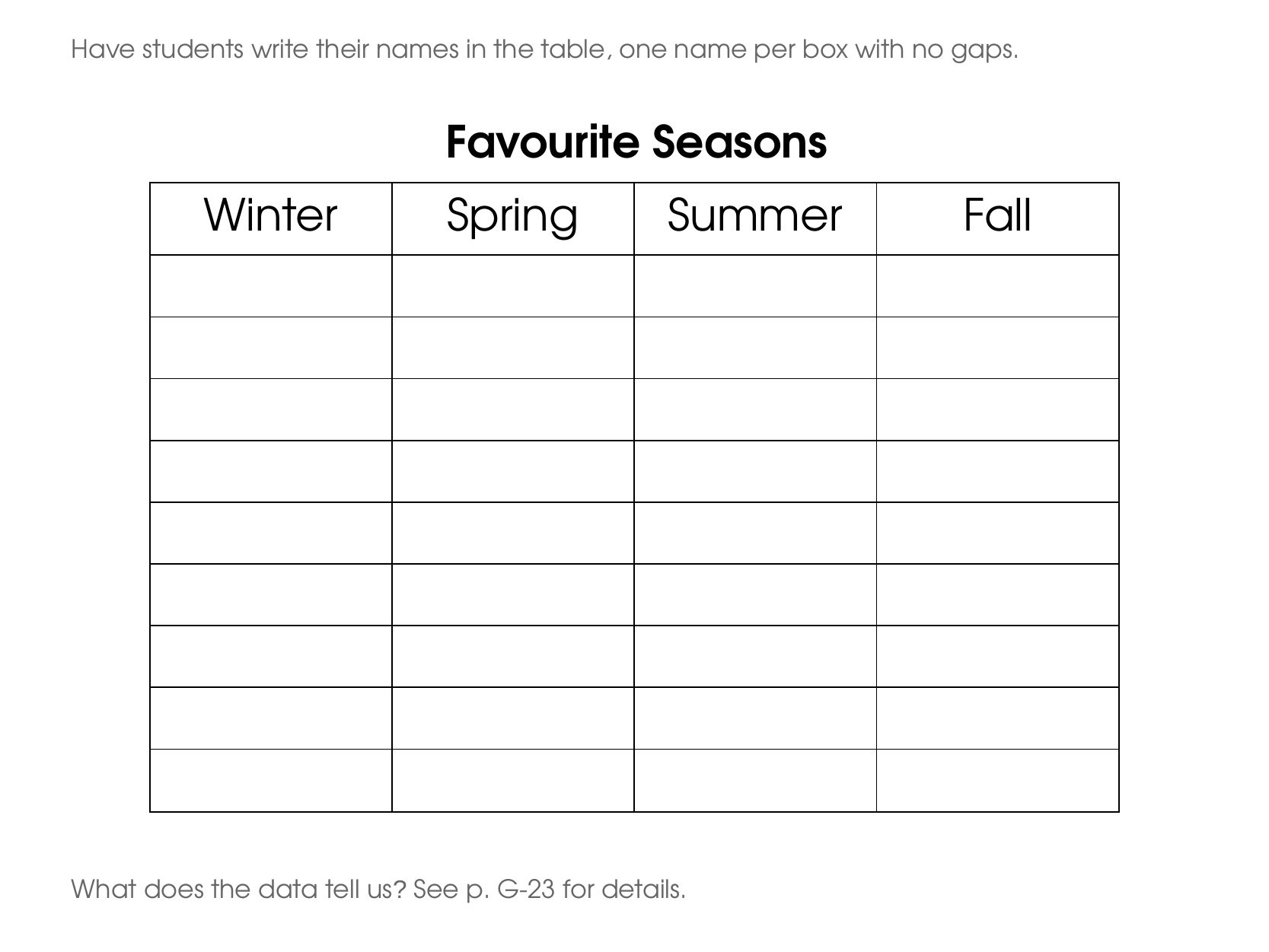

Have students write their names in the table, one name per box with no gaps.
Favourite Seasons
| Winter | Spring | Summer | Fall |
| --- | --- | --- | --- |
|  |  |  |  |
|  |  |  |  |
|  |  |  |  |
|  |  |  |  |
|  |  |  |  |
|  |  |  |  |
|  |  |  |  |
|  |  |  |  |
|  |  |  |  |
What does the data tell us? See p. G-23 for details.